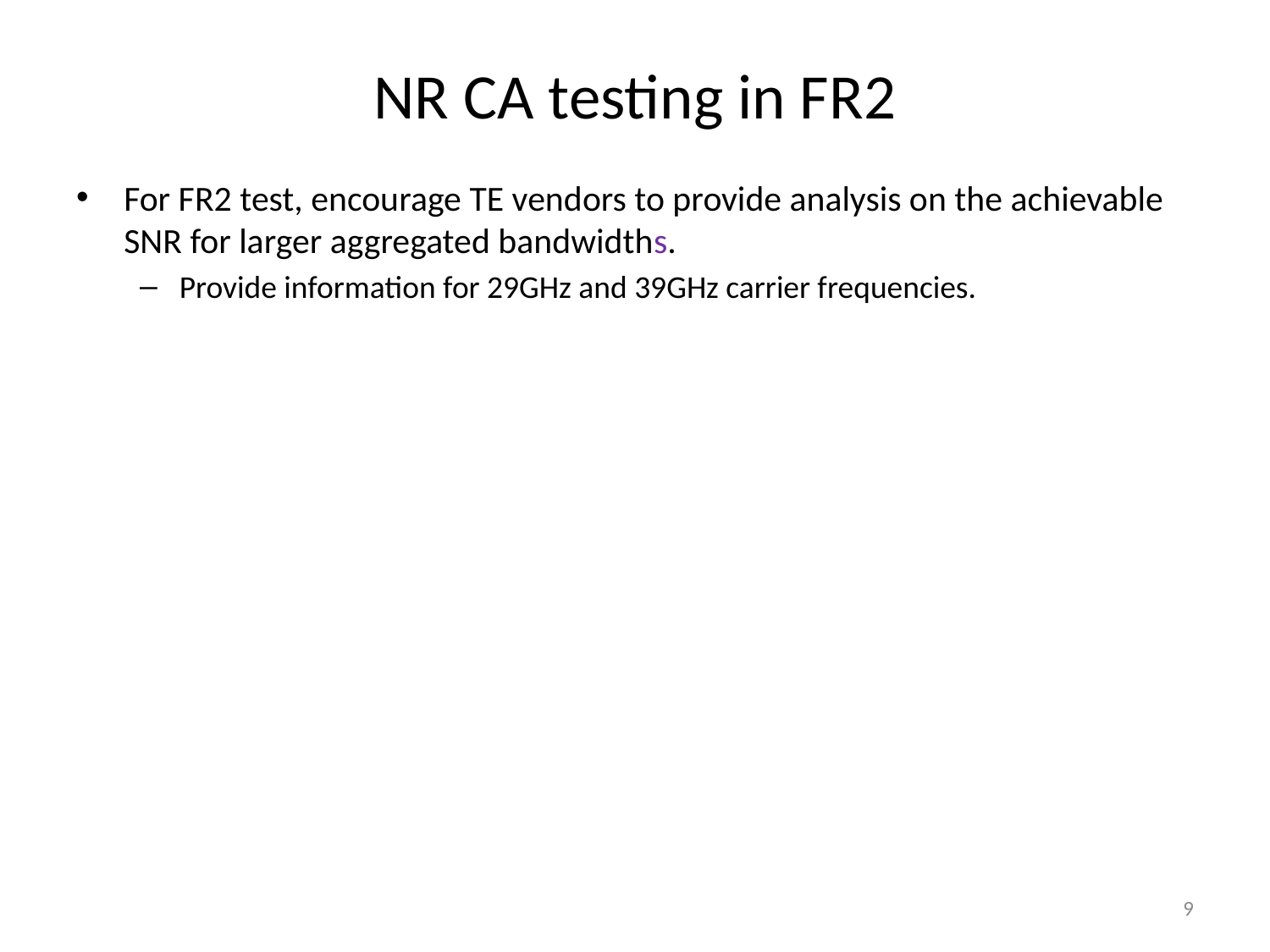

# NR CA testing in FR2
For FR2 test, encourage TE vendors to provide analysis on the achievable SNR for larger aggregated bandwidths.
Provide information for 29GHz and 39GHz carrier frequencies.

9